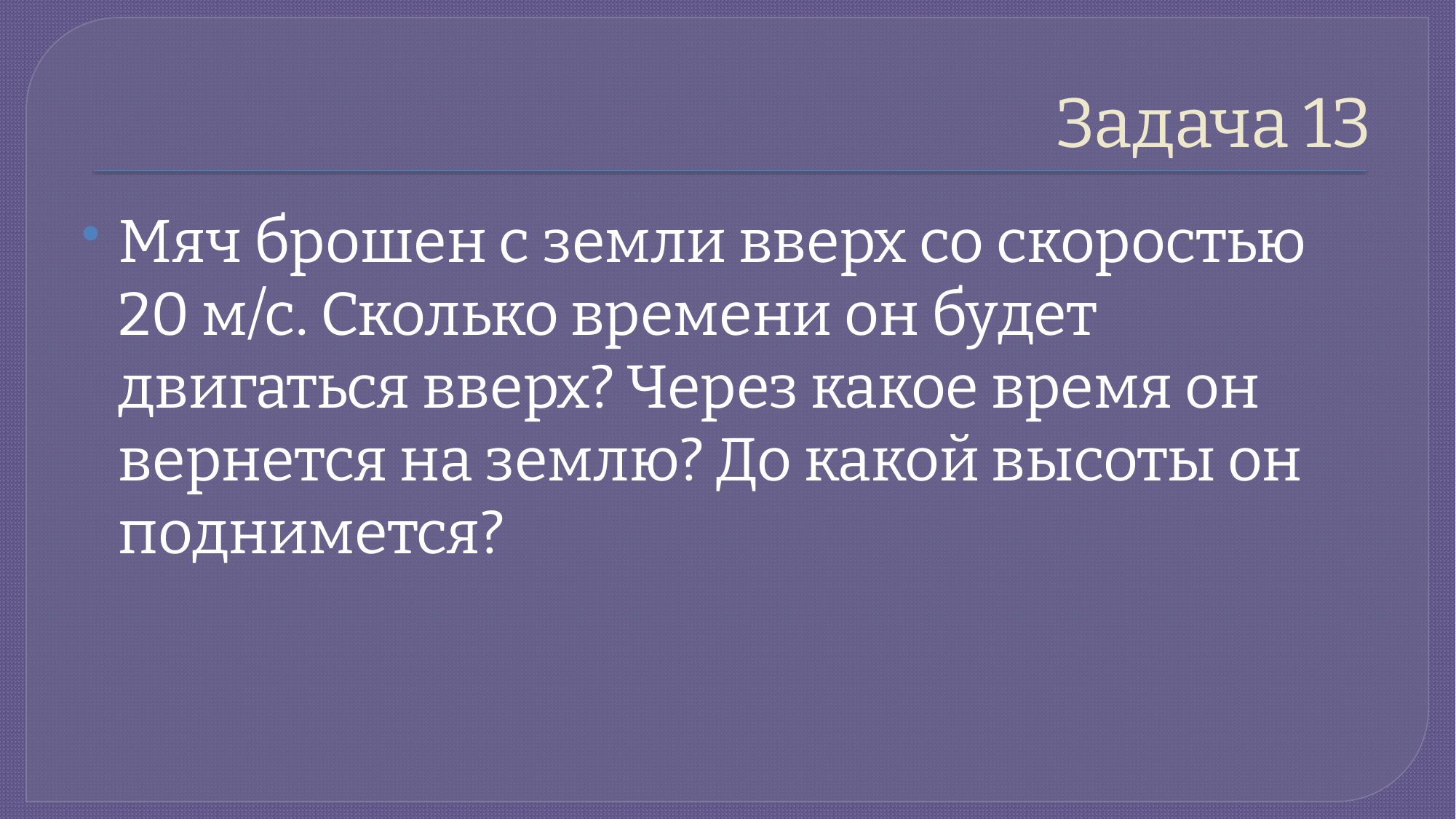

# Задача 13
Мяч брошен с земли вверх со скоростью 20 м/с. Сколько времени он будет двигаться вверх? Через какое время он вернется на землю? До какой высоты он поднимется?